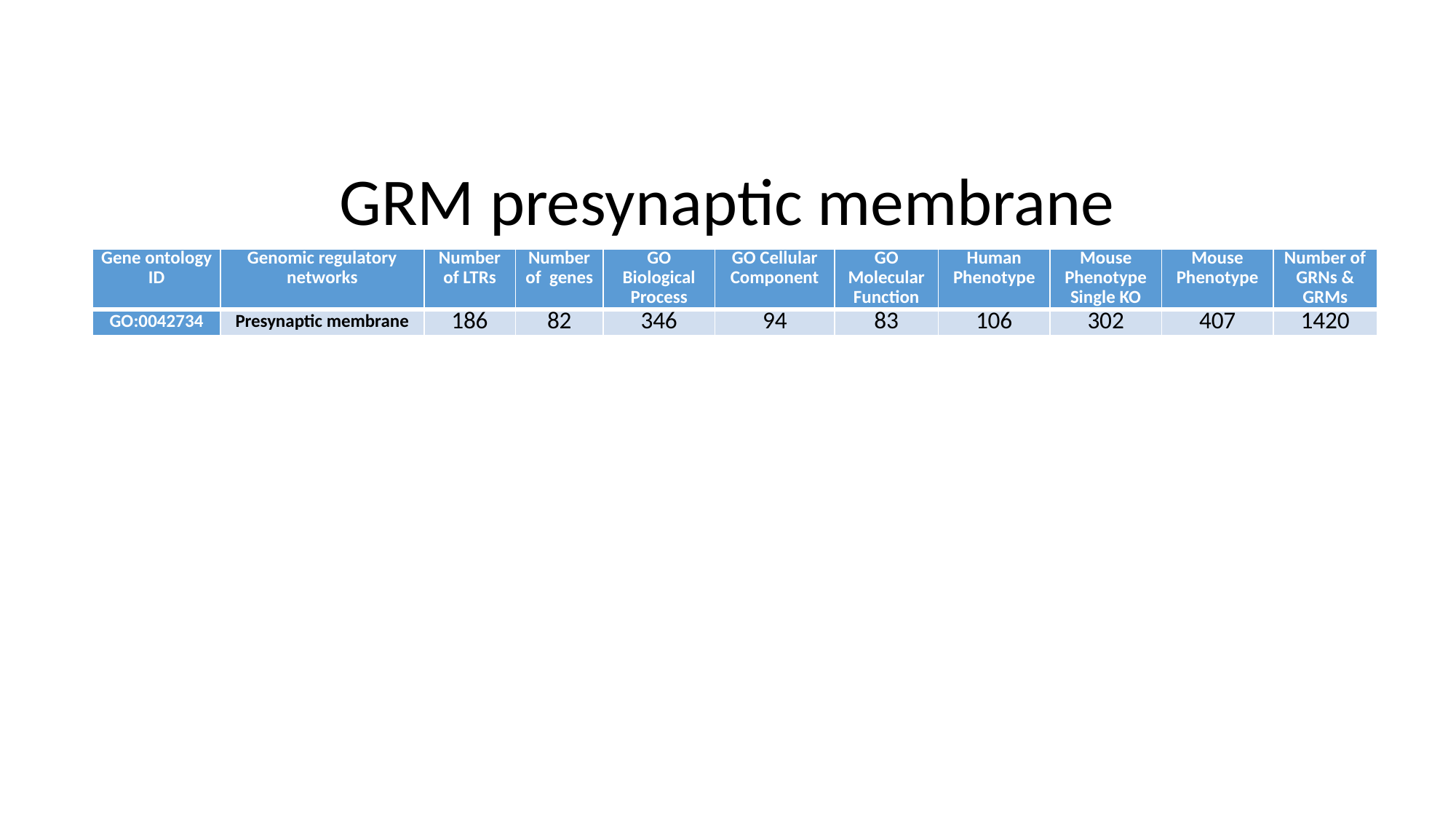

# GRM presynaptic membrane
| Gene ontology ID | Genomic regulatory networks | Number of LTRs | Number of genes | GO Biological Process | GO Cellular Component | GO Molecular Function | Human Phenotype | Mouse Phenotype Single KO | Mouse Phenotype | Number of GRNs & GRMs |
| --- | --- | --- | --- | --- | --- | --- | --- | --- | --- | --- |
| GO:0042734 | Presynaptic membrane | 186 | 82 | 346 | 94 | 83 | 106 | 302 | 407 | 1420 |